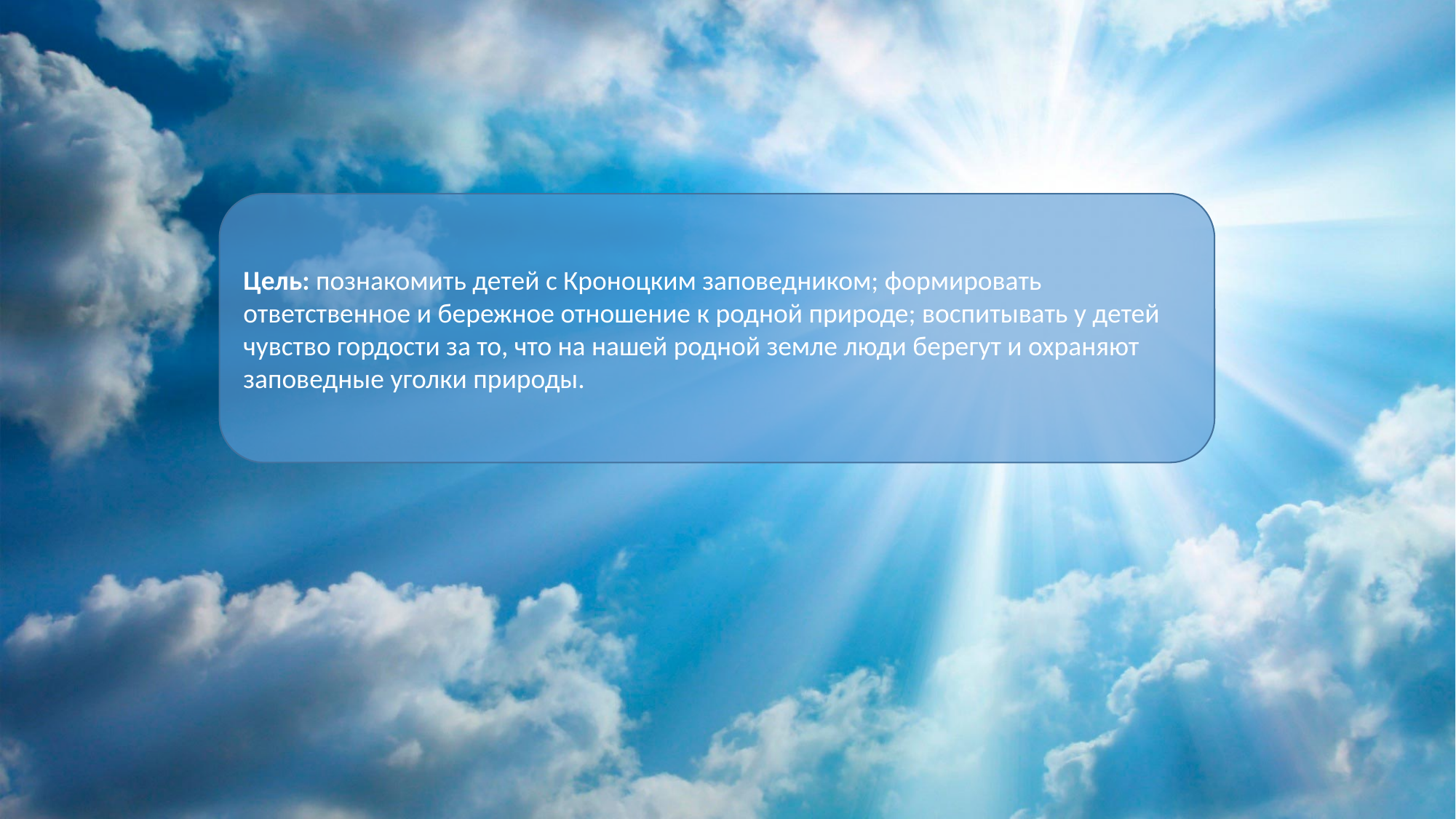

Цель: познакомить детей с Кроноцким заповедником; формировать ответственное и бережное отношение к родной природе; воспитывать у детей чувство гордости за то, что на нашей родной земле люди берегут и охраняют заповедные уголки природы.